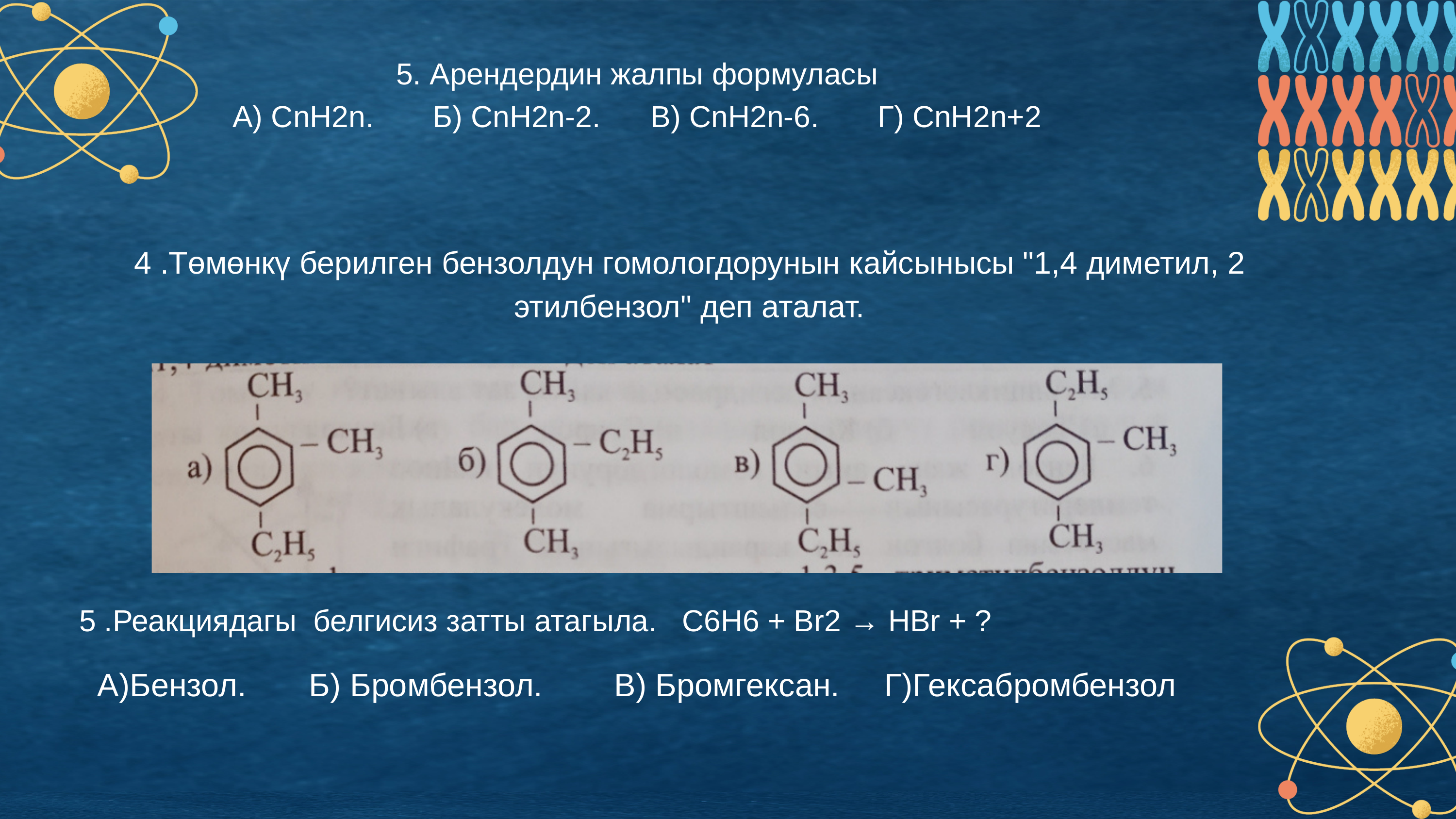

5. Арендердин жалпы формуласы
А) СnH2n.       Б) CnH2n-2.      В) CnH2n-6.       Г) CnH2n+2
4 .Төмөнкү берилген бензолдун гомологдорунын кайсынысы "1,4 диметил, 2 этилбензол" деп аталат.

5 .Реакциядагы  белгисиз затты атагыла.   C6H6 + Br2 → HBr + ?

А)Бензол.       Б) Бромбензол.        В) Бромгексан.     Г)Гексабромбензол